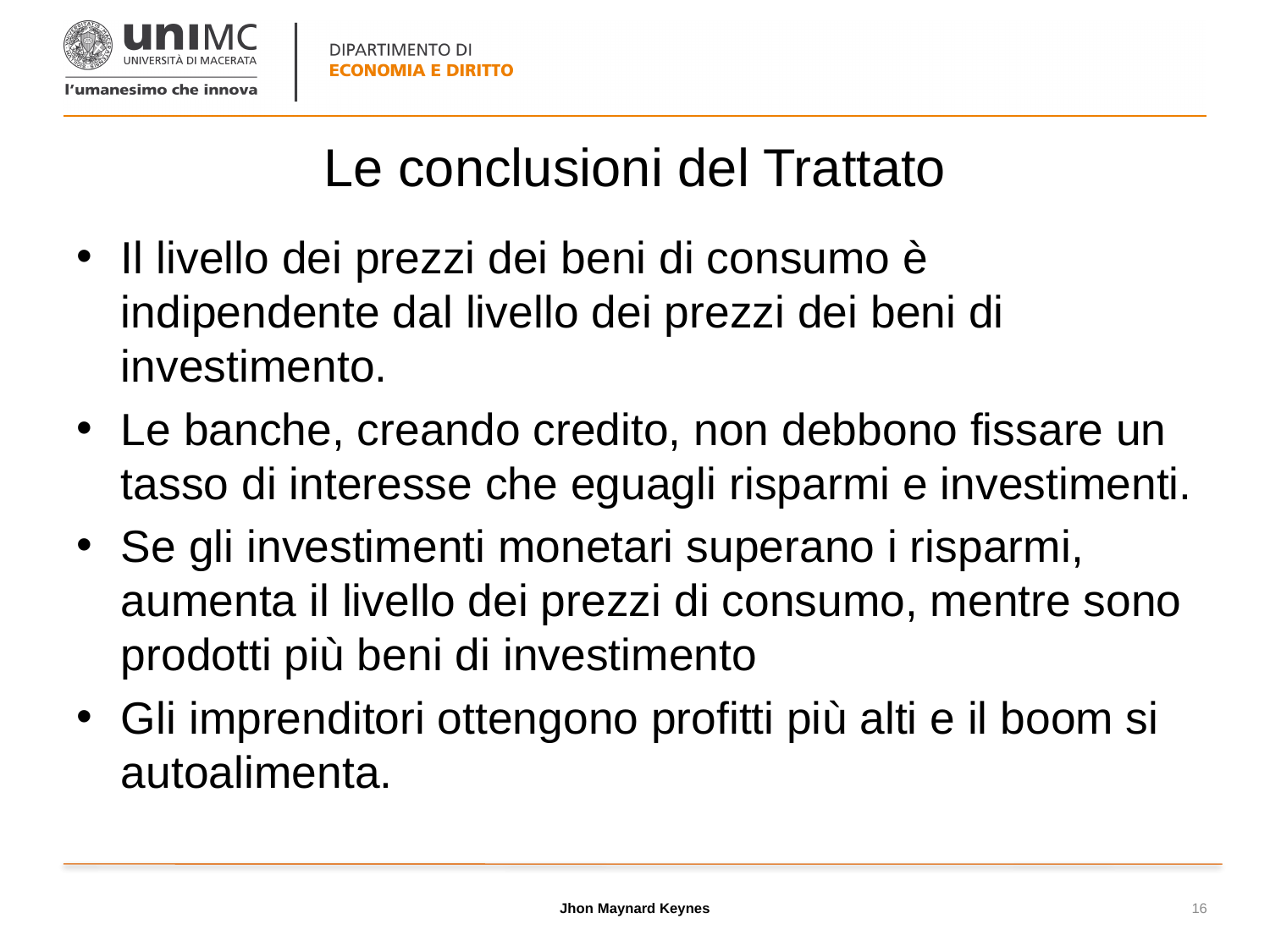

# Le conclusioni del Trattato
Il livello dei prezzi dei beni di consumo è indipendente dal livello dei prezzi dei beni di investimento.
Le banche, creando credito, non debbono fissare un tasso di interesse che eguagli risparmi e investimenti.
Se gli investimenti monetari superano i risparmi, aumenta il livello dei prezzi di consumo, mentre sono prodotti più beni di investimento
Gli imprenditori ottengono profitti più alti e il boom si autoalimenta.
Jhon Maynard Keynes
16